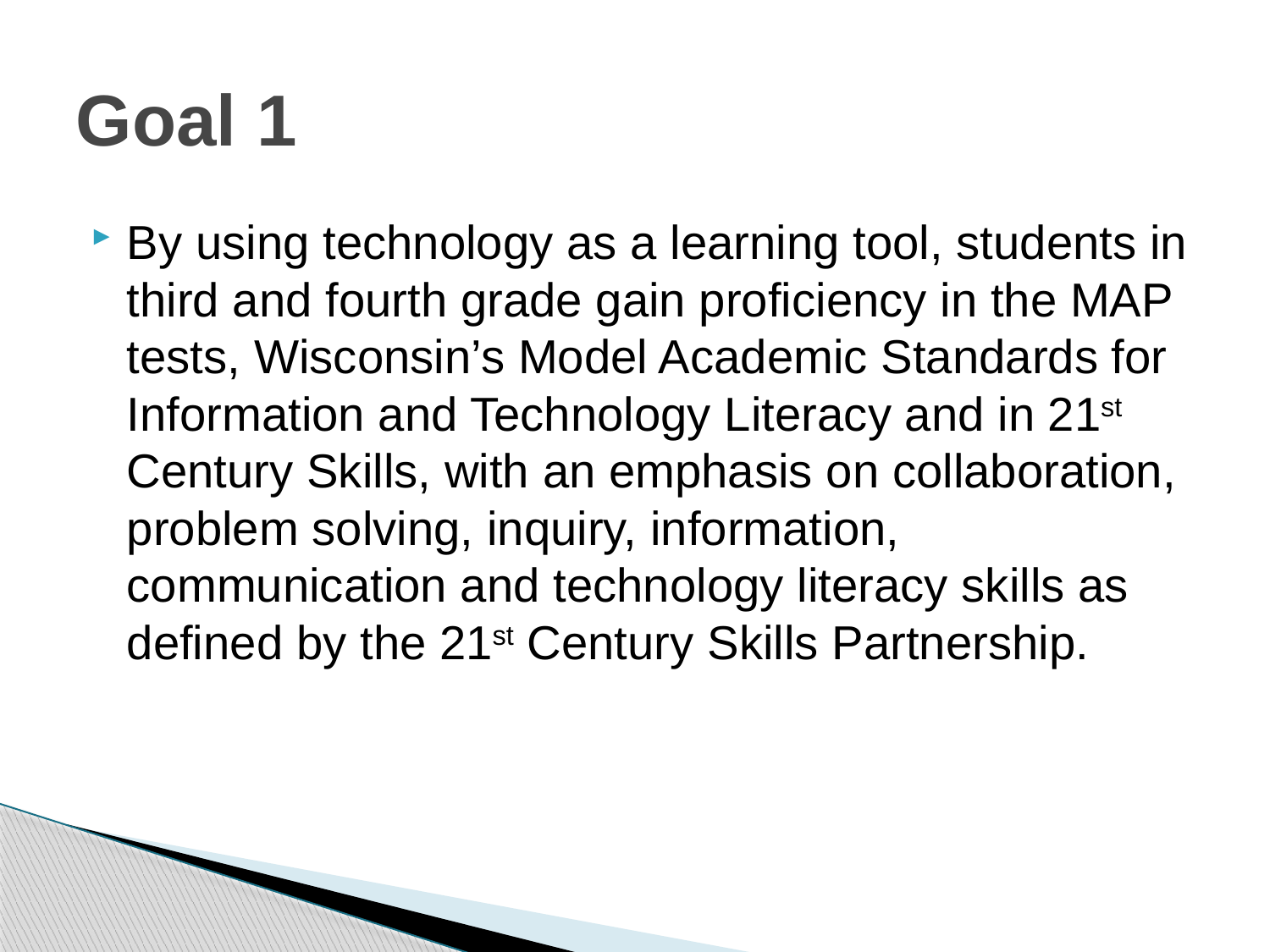

# Goal 1
By using technology as a learning tool, students in third and fourth grade gain proficiency in the MAP tests, Wisconsin’s Model Academic Standards for Information and Technology Literacy and in 21st Century Skills, with an emphasis on collaboration, problem solving, inquiry, information, communication and technology literacy skills as defined by the 21st Century Skills Partnership.